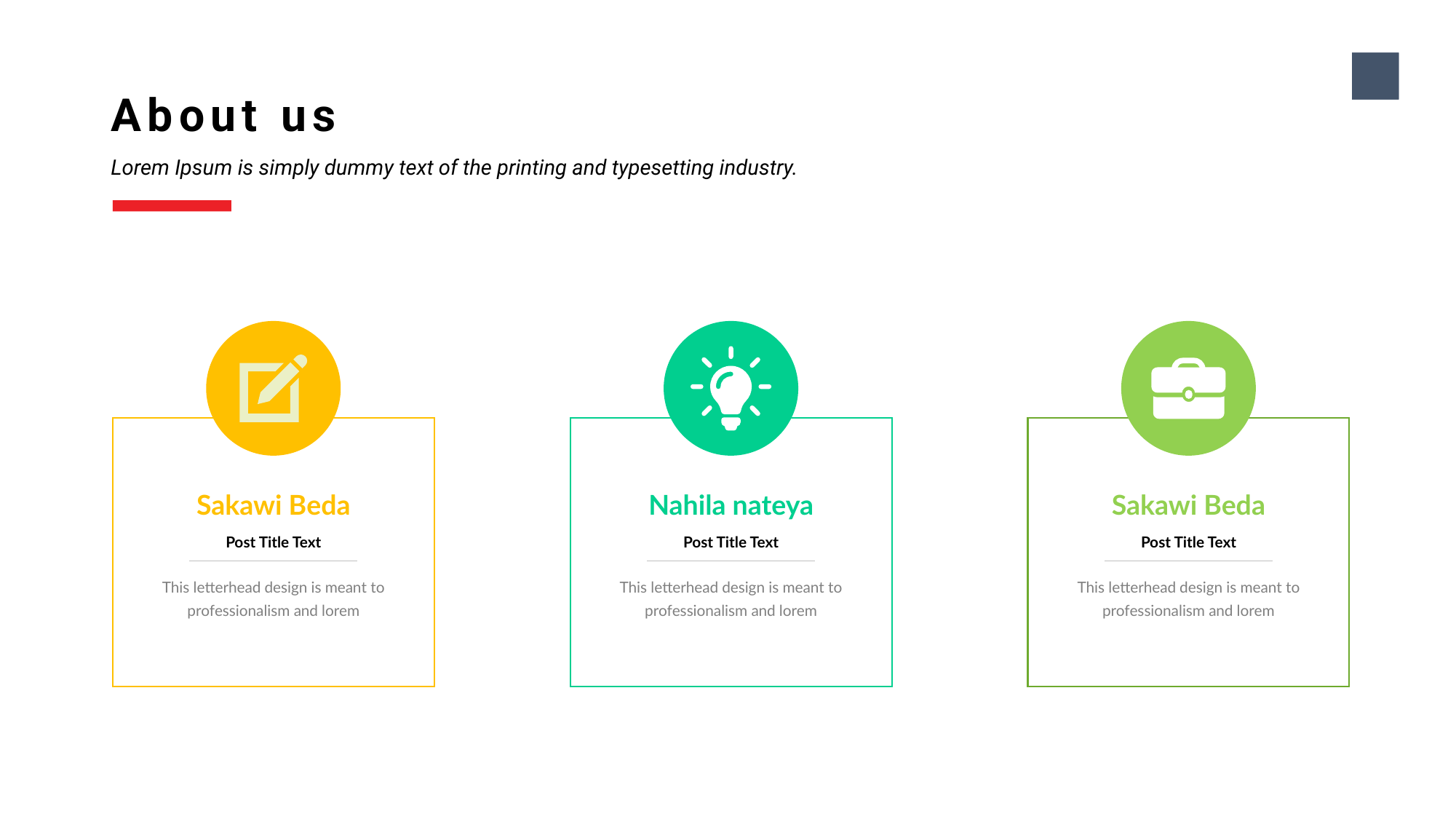

5
About us
Lorem Ipsum is simply dummy text of the printing and typesetting industry.

Sakawi Beda
Post Title Text
This letterhead design is meant to professionalism and lorem

Nahila nateya
Post Title Text
This letterhead design is meant to professionalism and lorem

Sakawi Beda
Post Title Text
This letterhead design is meant to professionalism and lorem